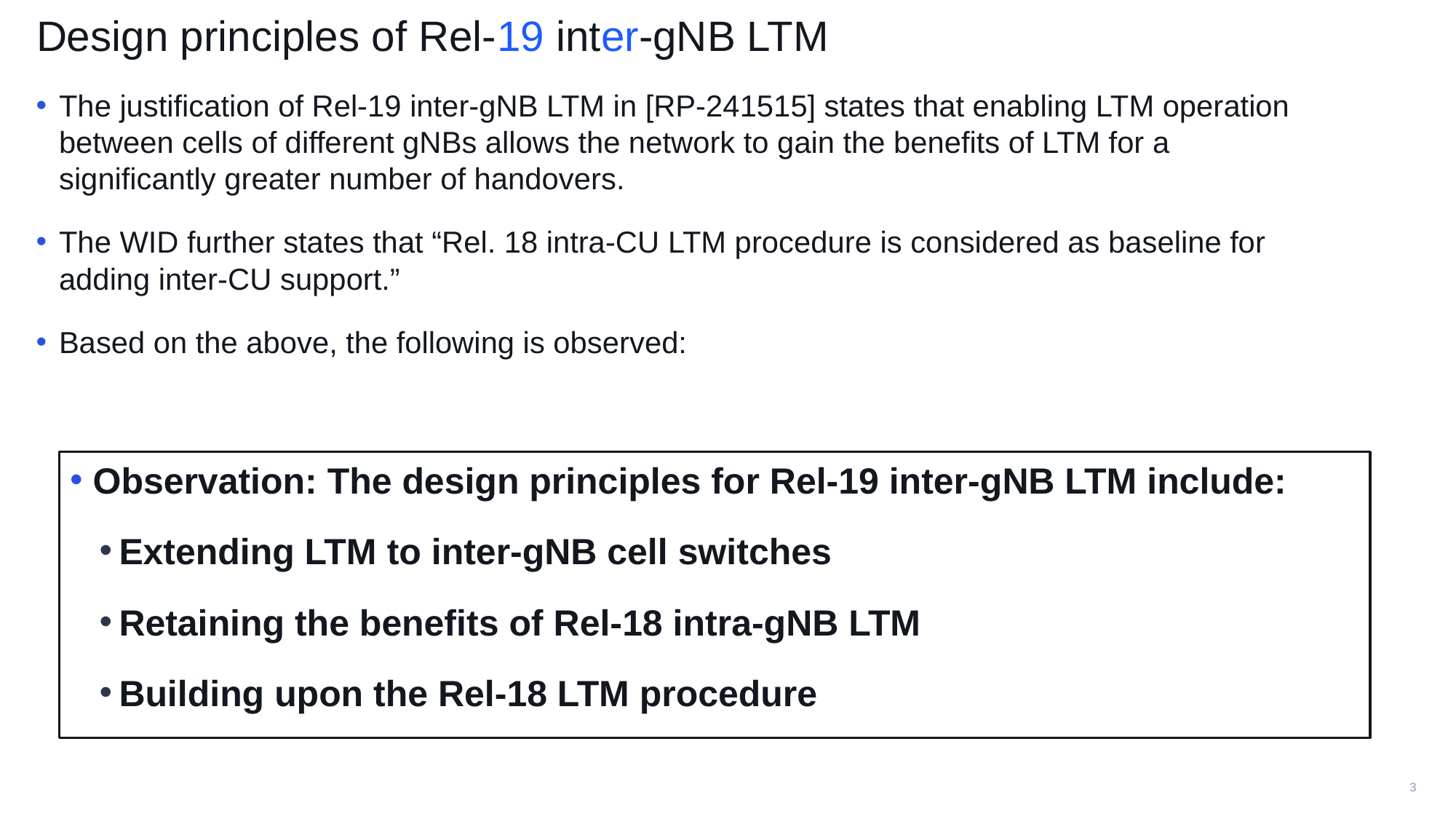

Design principles of Rel-19 inter-gNB LTM
The justification of Rel-19 inter-gNB LTM in [RP-241515] states that enabling LTM operation between cells of different gNBs allows the network to gain the benefits of LTM for a significantly greater number of handovers.
The WID further states that “Rel. 18 intra-CU LTM procedure is considered as baseline for adding inter-CU support.”
Based on the above, the following is observed:
Observation: The design principles for Rel-19 inter-gNB LTM include:
Extending LTM to inter-gNB cell switches
Retaining the benefits of Rel-18 intra-gNB LTM
Building upon the Rel-18 LTM procedure